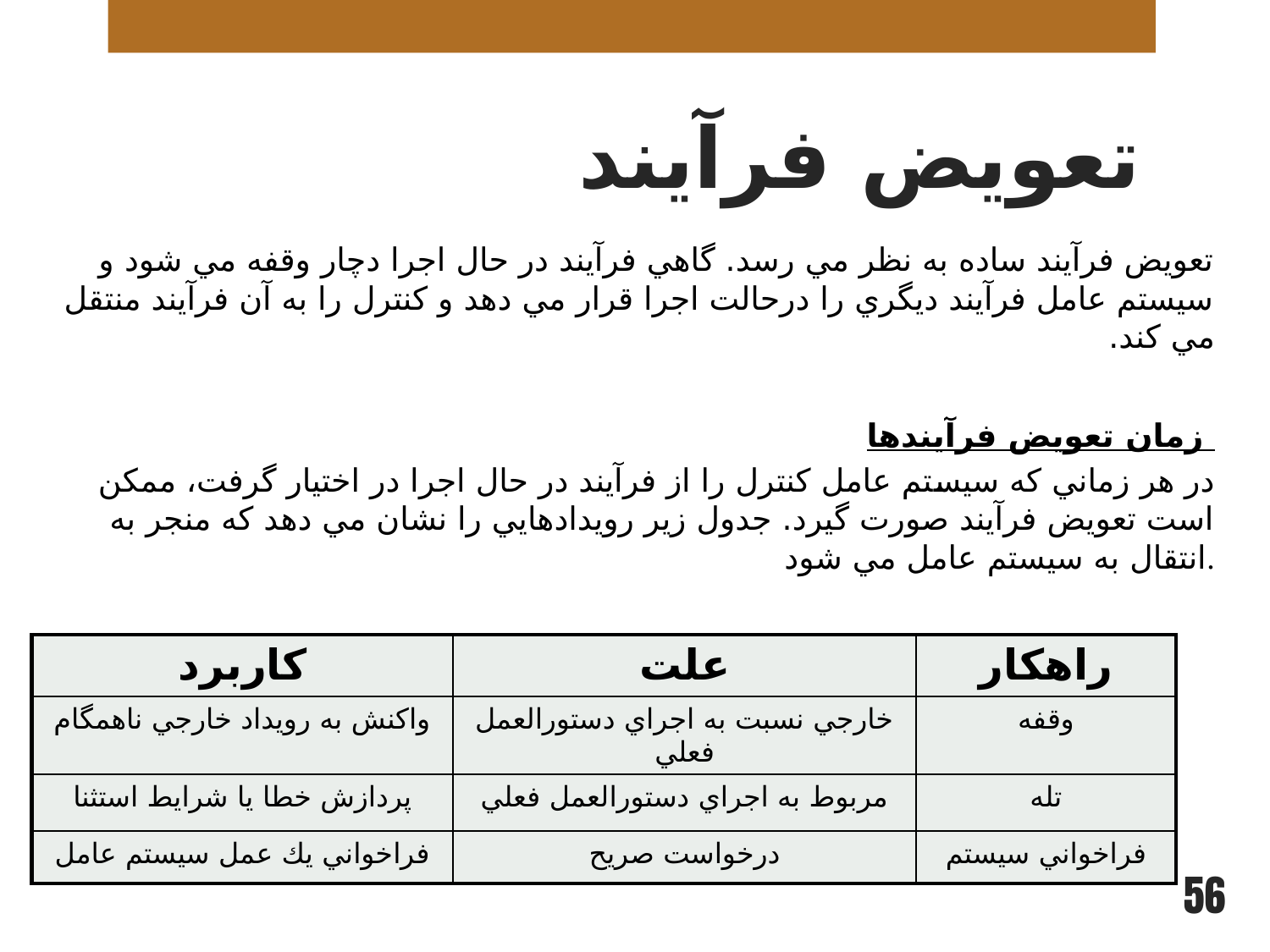

# تعويض فرآيند
تعويض فرآيند ساده به نظر مي رسد. گاهي فرآيند در حال اجرا دچار وقفه مي شود و سيستم عامل فرآيند ديگري را درحالت اجرا قرار مي دهد و كنترل را به آن فرآيند منتقل مي كند.

 زمان تعويض فرآيندها
در هر زماني كه سيستم عامل كنترل را از فرآيند در حال اجرا در اختيار گرفت، ممكن است تعويض فرآيند صورت گيرد. جدول زیر رويدادهايي را نشان مي دهد كه منجر به انتقال به سيستم عامل مي شود.
| كاربرد | علت | راهكار |
| --- | --- | --- |
| واكنش به رويداد خارجي ناهمگام | خارجي نسبت به اجراي دستورالعمل فعلي | وقفه |
| پردازش خطا يا شرايط استثنا | مربوط به اجراي دستورالعمل فعلي | تله |
| فراخواني يك عمل سيستم عامل | درخواست صريح | فراخواني سيستم |
56